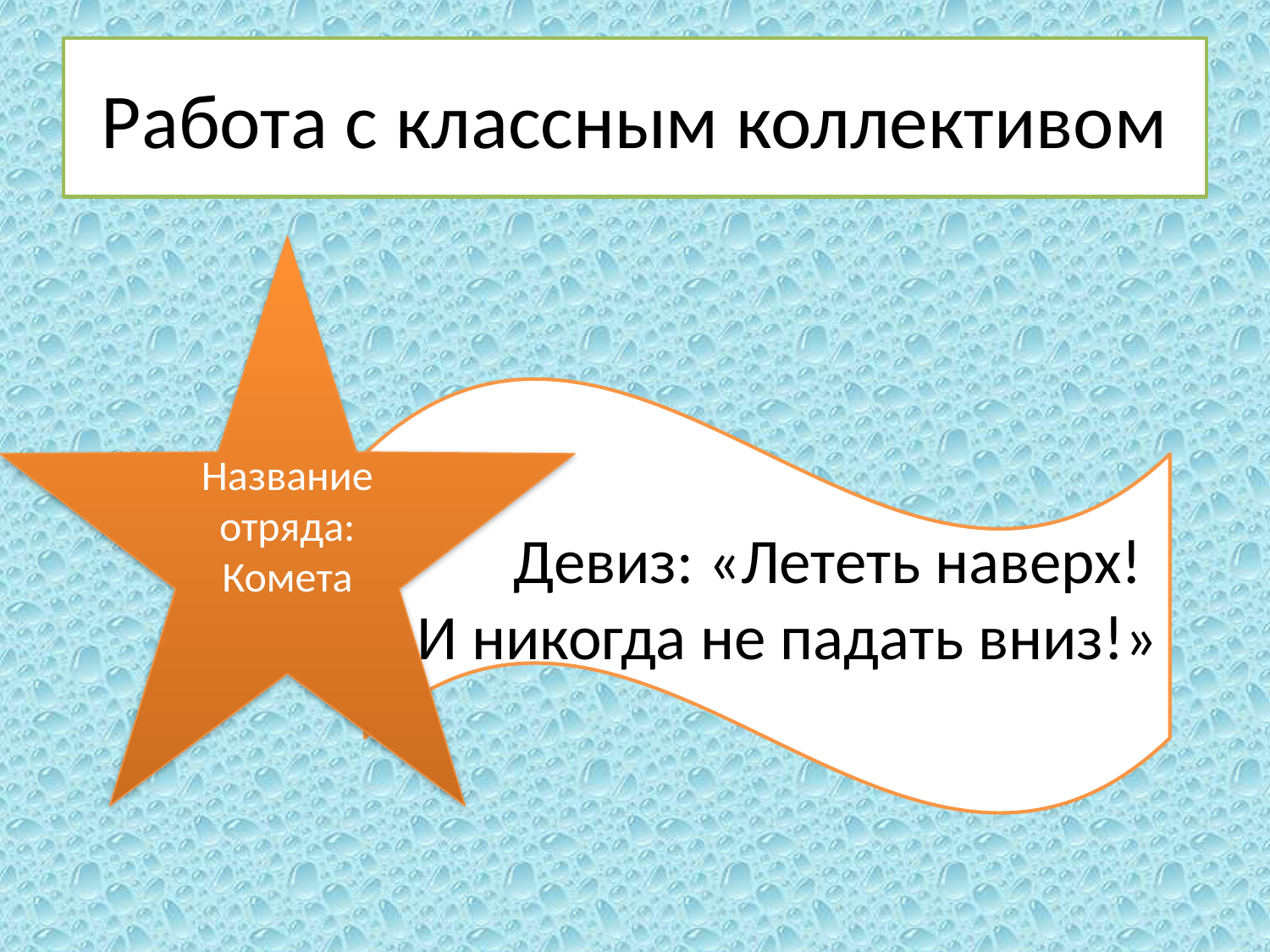

# Работа с классным коллективом
Название отряда: Комета

Девиз: «Лететь наверх!
И никогда не падать вниз!»